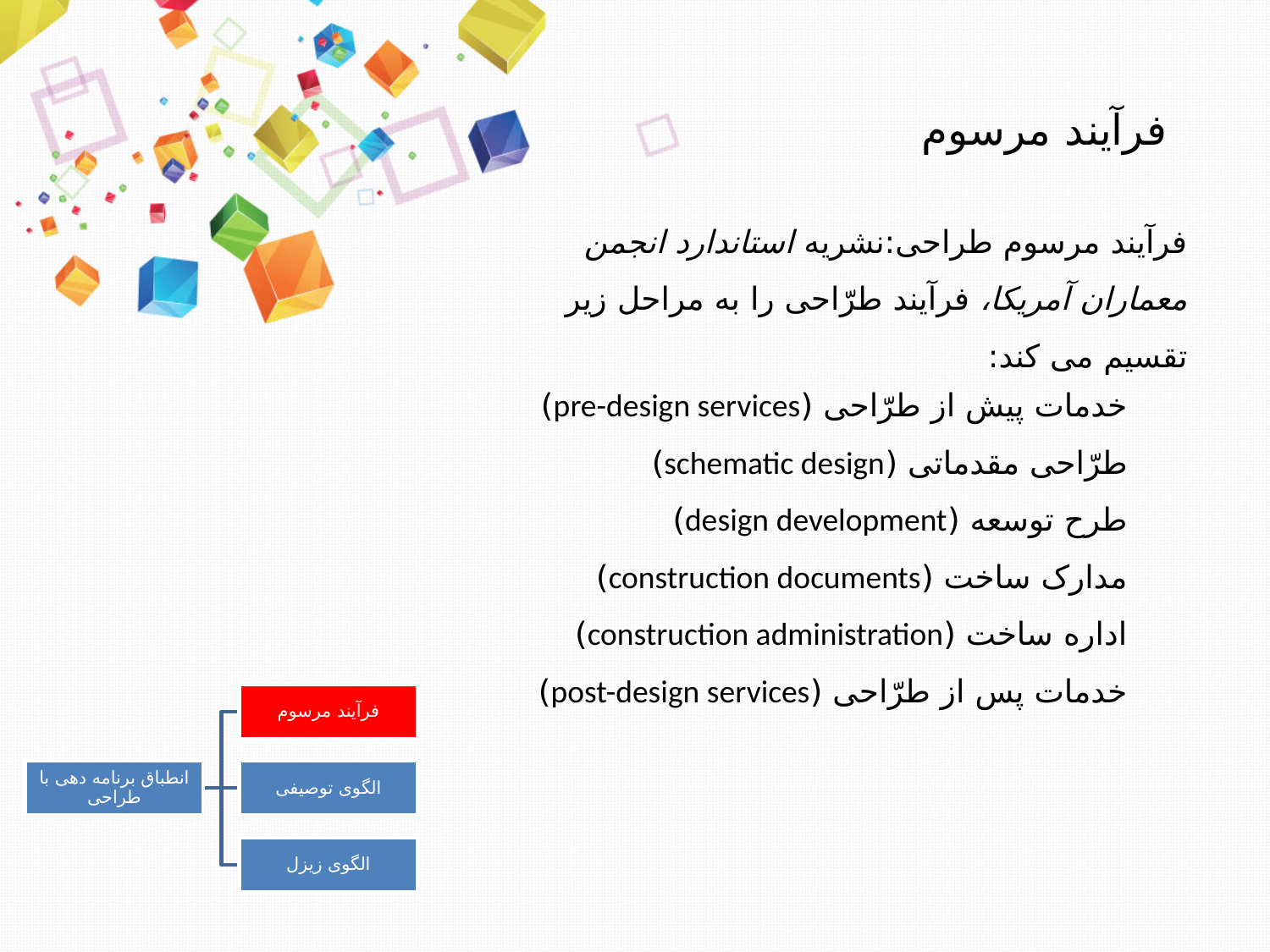

فرآیند مرسوم
فرآیند مرسوم طراحی:نشریه استاندارد انجمن معماران آمریکا، فرآیند طرّاحی را به مراحل زیر تقسیم می کند:
خدمات پیش از طرّاحی (pre-design services)
طرّاحی مقدماتی (schematic design)
طرح توسعه (design development)
مدارک ساخت (construction documents)
اداره ساخت (construction administration)
خدمات پس از طرّاحی (post-design services)
انطباق برنامه دهی با طراحی
فرآیند مرسوم
الگوی توصیفی
الگوی زیزل